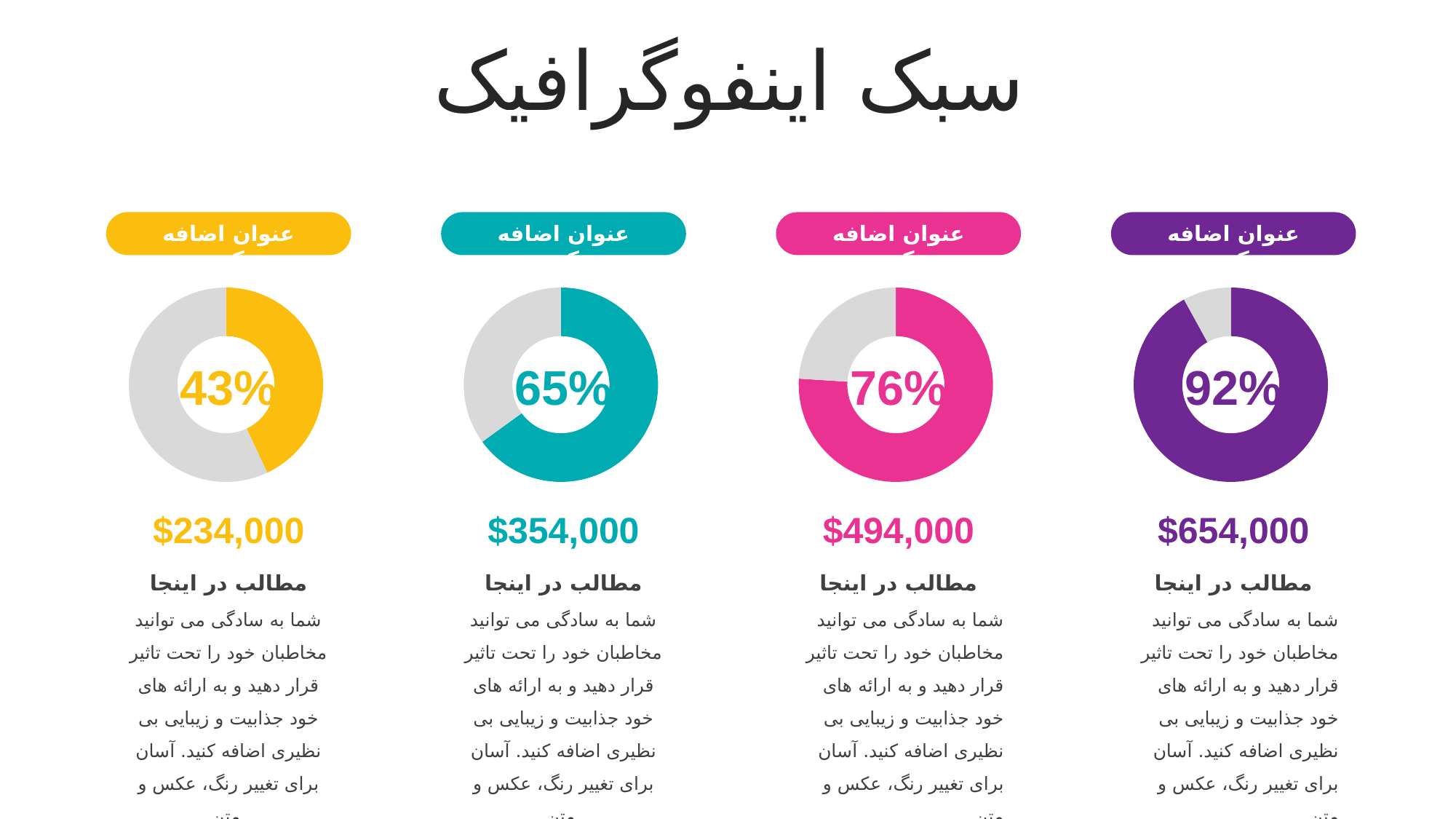

سبک اینفوگرافیک

عنوان اضافه کن
عنوان اضافه کن
عنوان اضافه کن
عنوان اضافه کن

### Chart

| Category |  |
|---|---|

### Chart

| Category |  |
|---|---|

### Chart

| Category |  |
|---|---|

### Chart

| Category |  |
|---|---|
43%
65%
76%
92%
$234,000
$354,000
$494,000
$654,000
مطالب در اینجا
شما به سادگی می توانید مخاطبان خود را تحت تاثیر قرار دهید و به ارائه های خود جذابیت و زیبایی بی نظیری اضافه کنید. آسان برای تغییر رنگ، عکس و متن.
مطالب در اینجا
شما به سادگی می توانید مخاطبان خود را تحت تاثیر قرار دهید و به ارائه های خود جذابیت و زیبایی بی نظیری اضافه کنید. آسان برای تغییر رنگ، عکس و متن.
مطالب در اینجا
شما به سادگی می توانید مخاطبان خود را تحت تاثیر قرار دهید و به ارائه های خود جذابیت و زیبایی بی نظیری اضافه کنید. آسان برای تغییر رنگ، عکس و متن.
مطالب در اینجا
شما به سادگی می توانید مخاطبان خود را تحت تاثیر قرار دهید و به ارائه های خود جذابیت و زیبایی بی نظیری اضافه کنید. آسان برای تغییر رنگ، عکس و متن.